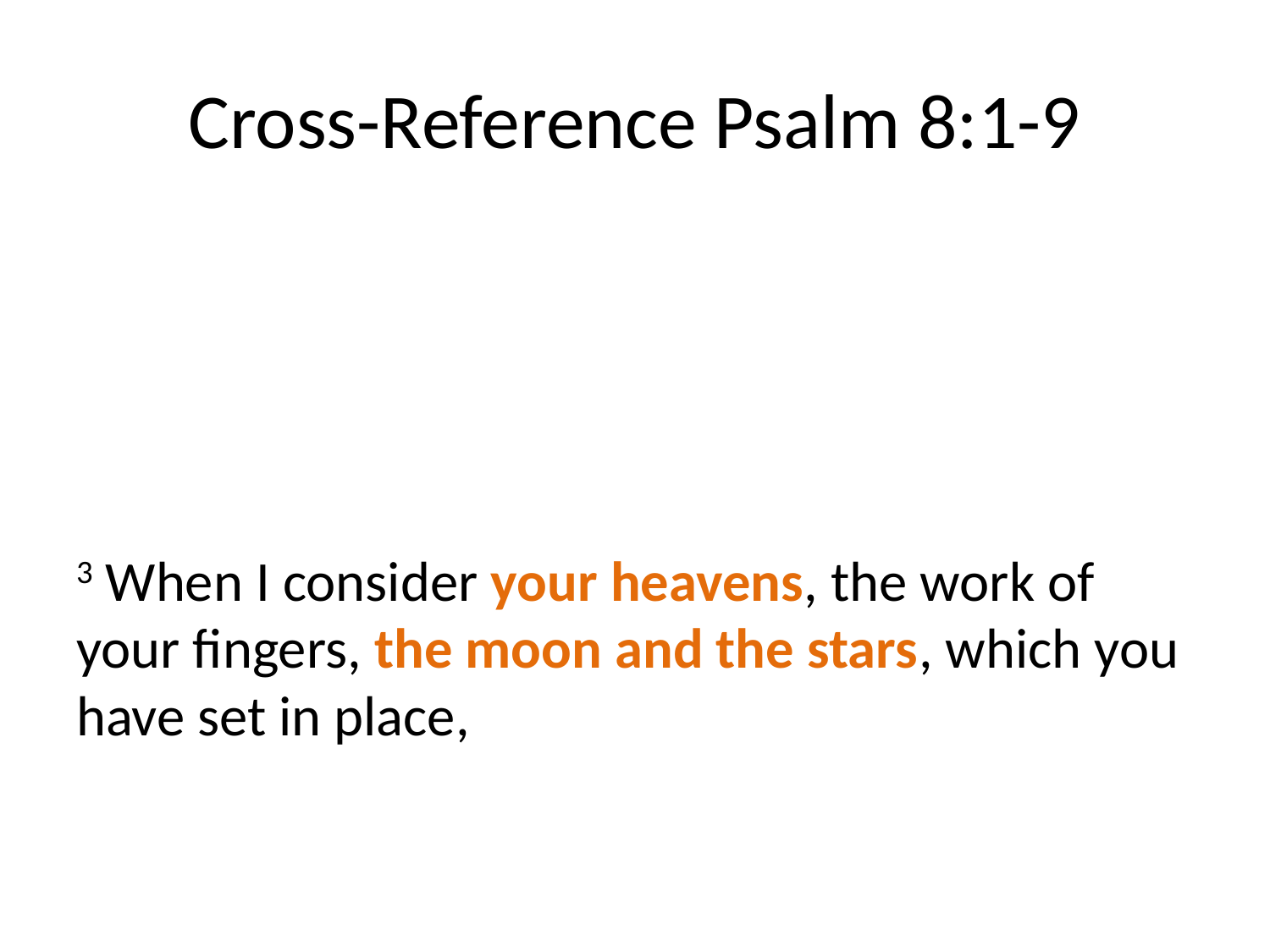

# Cross-Reference Psalm 8:1-9

3 When I consider your heavens, the work of your fingers, the moon and the stars, which you have set in place,